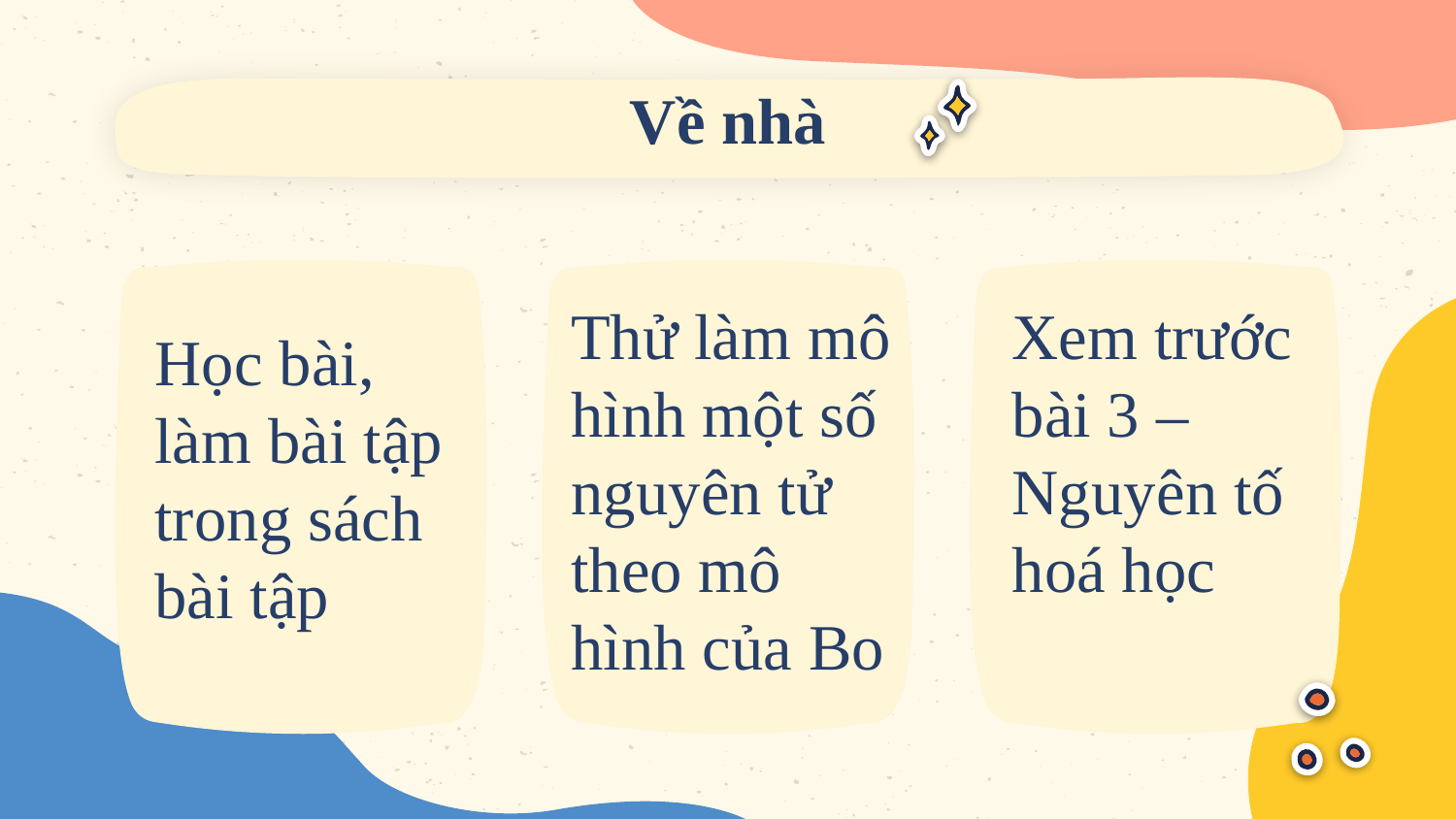

Về nhà

Thử làm mô hình một số nguyên tử theo mô hình của Bo
Xem trước bài 3 – Nguyên tố hoá học
Học bài, làm bài tập trong sách  bài tập